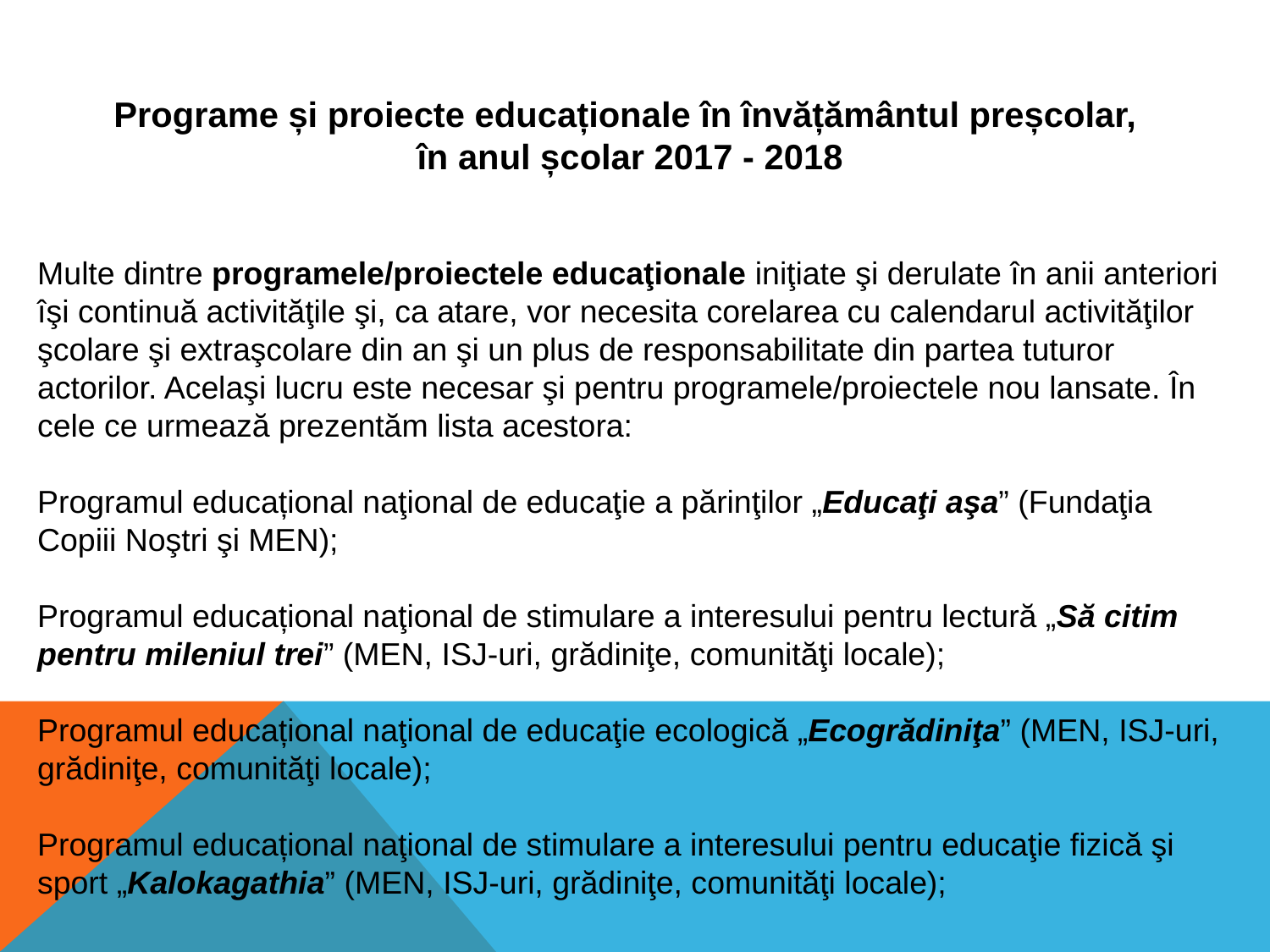

Programe și proiecte educaționale în învățământul preșcolar,
în anul școlar 2017 - 2018

Multe dintre programele/proiectele educaţionale iniţiate şi derulate în anii anteriori îşi continuă activităţile şi, ca atare, vor necesita corelarea cu calendarul activităţilor şcolare şi extraşcolare din an şi un plus de responsabilitate din partea tuturor actorilor. Acelaşi lucru este necesar şi pentru programele/proiectele nou lansate. În cele ce urmează prezentăm lista acestora:

Programul educațional naţional de educaţie a părinţilor „Educaţi aşa” (Fundaţia Copiii Noştri şi MEN);

Programul educațional naţional de stimulare a interesului pentru lectură „Să citim pentru mileniul trei” (MEN, ISJ-uri, grădiniţe, comunităţi locale);

Programul educațional naţional de educaţie ecologică „Ecogrădiniţa” (MEN, ISJ-uri, grădiniţe, comunităţi locale);

Programul educațional naţional de stimulare a interesului pentru educaţie fizică şi sport „Kalokagathia” (MEN, ISJ-uri, grădiniţe, comunităţi locale);